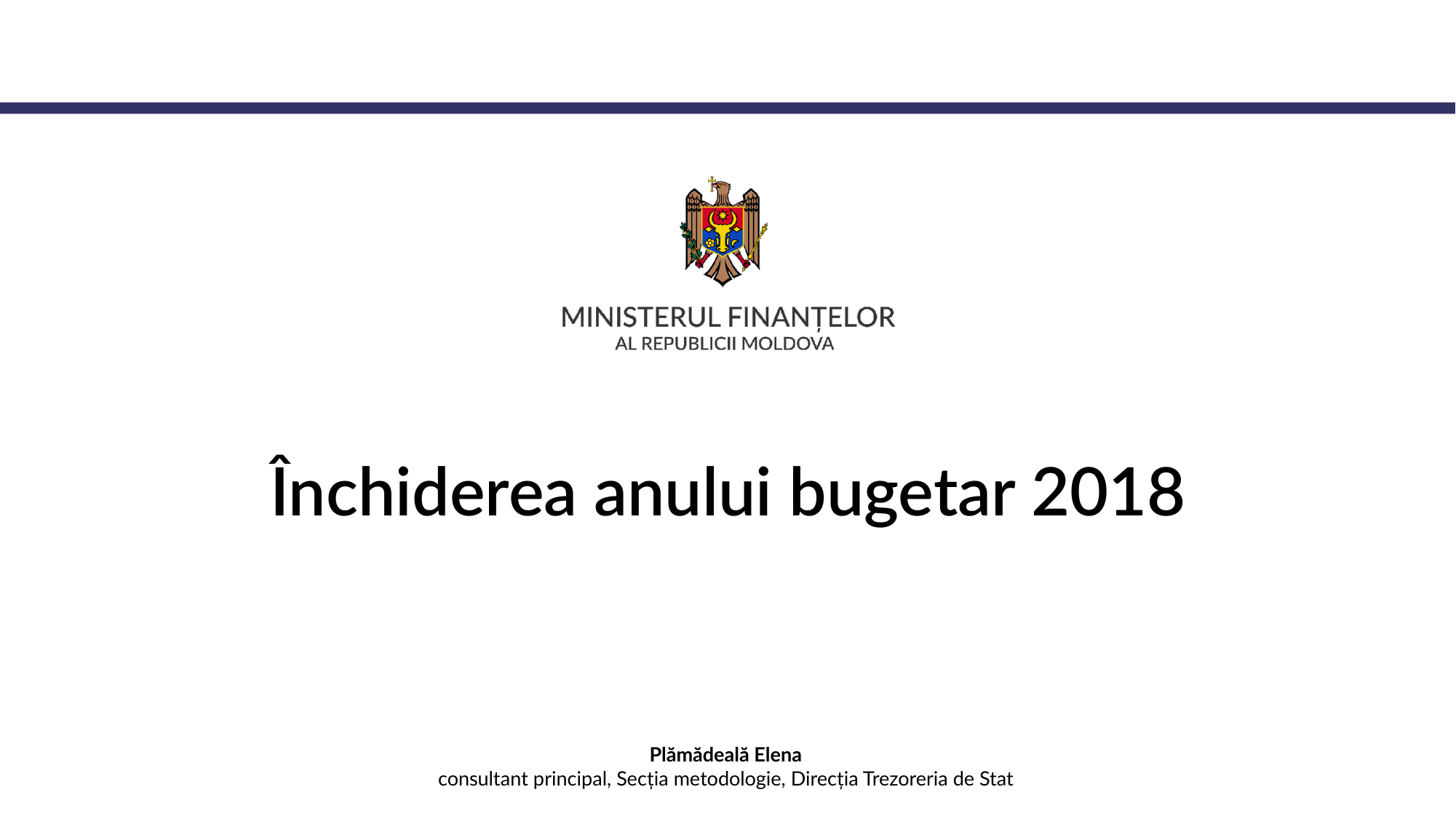

# Închiderea anului bugetar 2018
Plămădeală Elena
consultant principal, Secția metodologie, Direcția Trezoreria de Stat